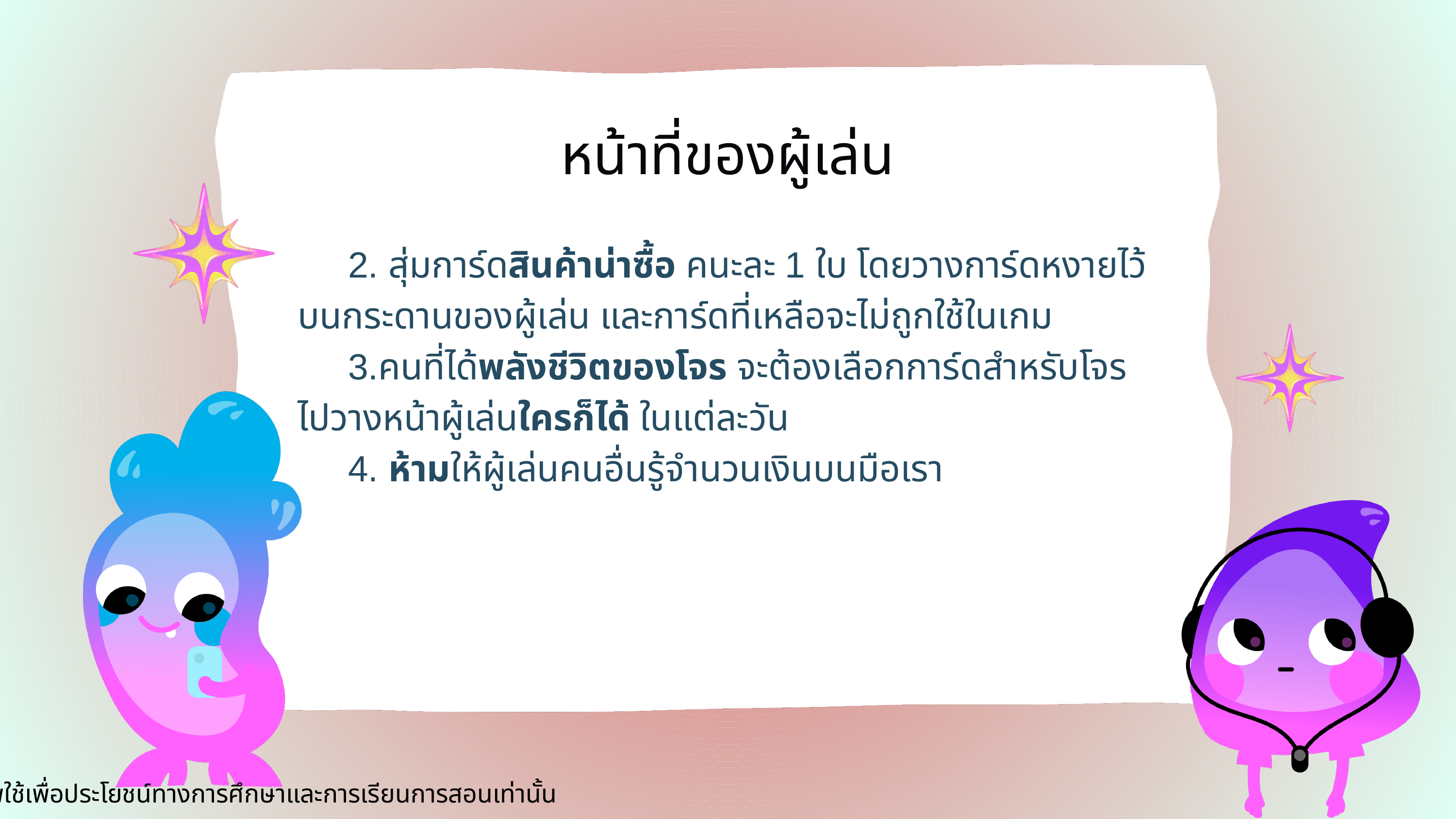

หน้าที่ของผู้เล่น

     2. สุ่มการ์ดสินค้าน่าซื้อ คนะละ 1 ใบ โดยวางการ์ดหงายไว้บนกระดานของผู้เล่น และการ์ดที่เหลือจะไม่ถูกใช้ในเกม
     3.คนที่ได้พลังชีวิตของโจร จะต้องเลือกการ์ดสำหรับโจรไปวางหน้าผู้เล่นใครก็ได้ ในแต่ละวัน
     4. ห้ามให้ผู้เล่นคนอื่นรู้จำนวนเงินบนมือเรา

ภาพใช้เพื่อประโยชน์ทางการศึกษาและการเรียนการสอนเท่านั้น